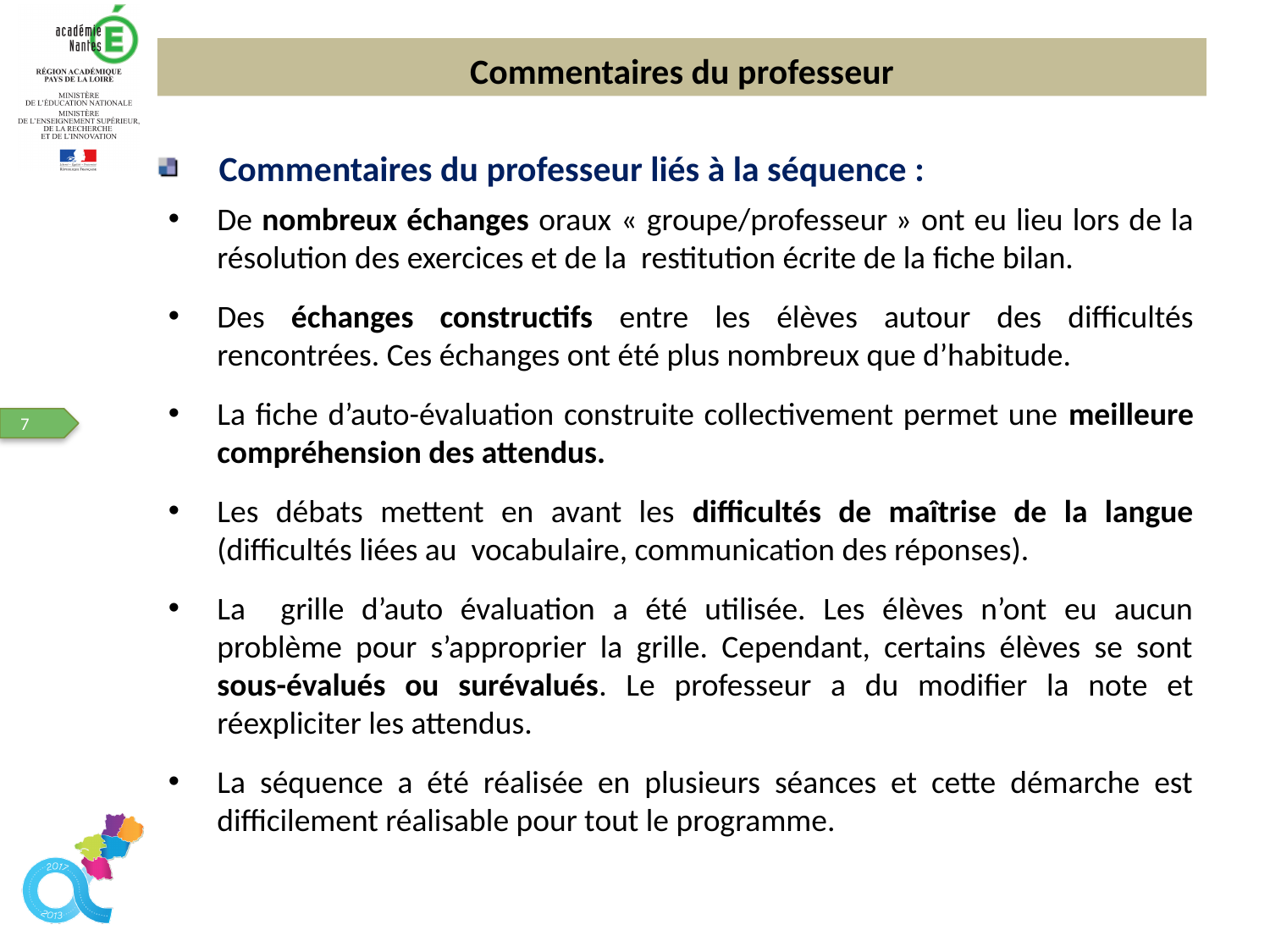

Commentaires du professeur
  Commentaires du professeur liés à la séquence :
De nombreux échanges oraux « groupe/professeur » ont eu lieu lors de la résolution des exercices et de la  restitution écrite de la fiche bilan.
Des échanges constructifs entre les élèves autour des difficultés rencontrées. Ces échanges ont été plus nombreux que d’habitude.
La fiche d’auto-évaluation construite collectivement permet une meilleure compréhension des attendus.
Les débats mettent en avant les difficultés de maîtrise de la langue (difficultés liées au  vocabulaire, communication des réponses).
La  grille d’auto évaluation a été utilisée. Les élèves n’ont eu aucun problème pour s’approprier la grille. Cependant, certains élèves se sont sous-évalués ou surévalués. Le professeur a du modifier la note et réexpliciter les attendus.
La séquence a été réalisée en plusieurs séances et cette démarche est difficilement réalisable pour tout le programme.